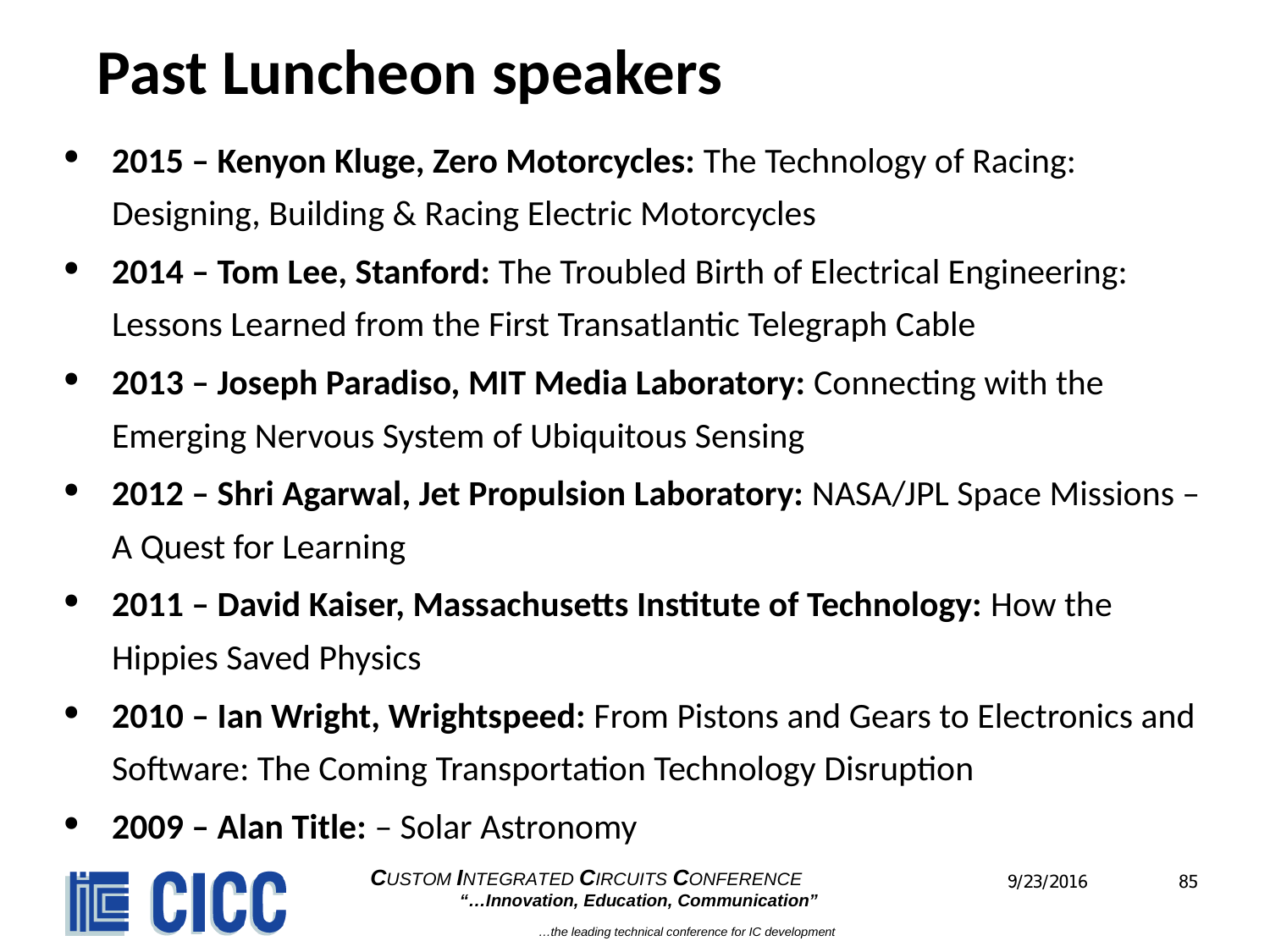

# Past Luncheon speakers
2015 – Kenyon Kluge, Zero Motorcycles: The Technology of Racing: Designing, Building & Racing Electric Motorcycles
2014 – Tom Lee, Stanford: The Troubled Birth of Electrical Engineering: Lessons Learned from the First Transatlantic Telegraph Cable
2013 – Joseph Paradiso, MIT Media Laboratory: Connecting with the Emerging Nervous System of Ubiquitous Sensing
2012 – Shri Agarwal, Jet Propulsion Laboratory: NASA/JPL Space Missions – A Quest for Learning
2011 – David Kaiser, Massachusetts Institute of Technology: How the Hippies Saved Physics
2010 – Ian Wright, Wrightspeed: From Pistons and Gears to Electronics and Software: The Coming Transportation Technology Disruption
2009 – Alan Title: – Solar Astronomy